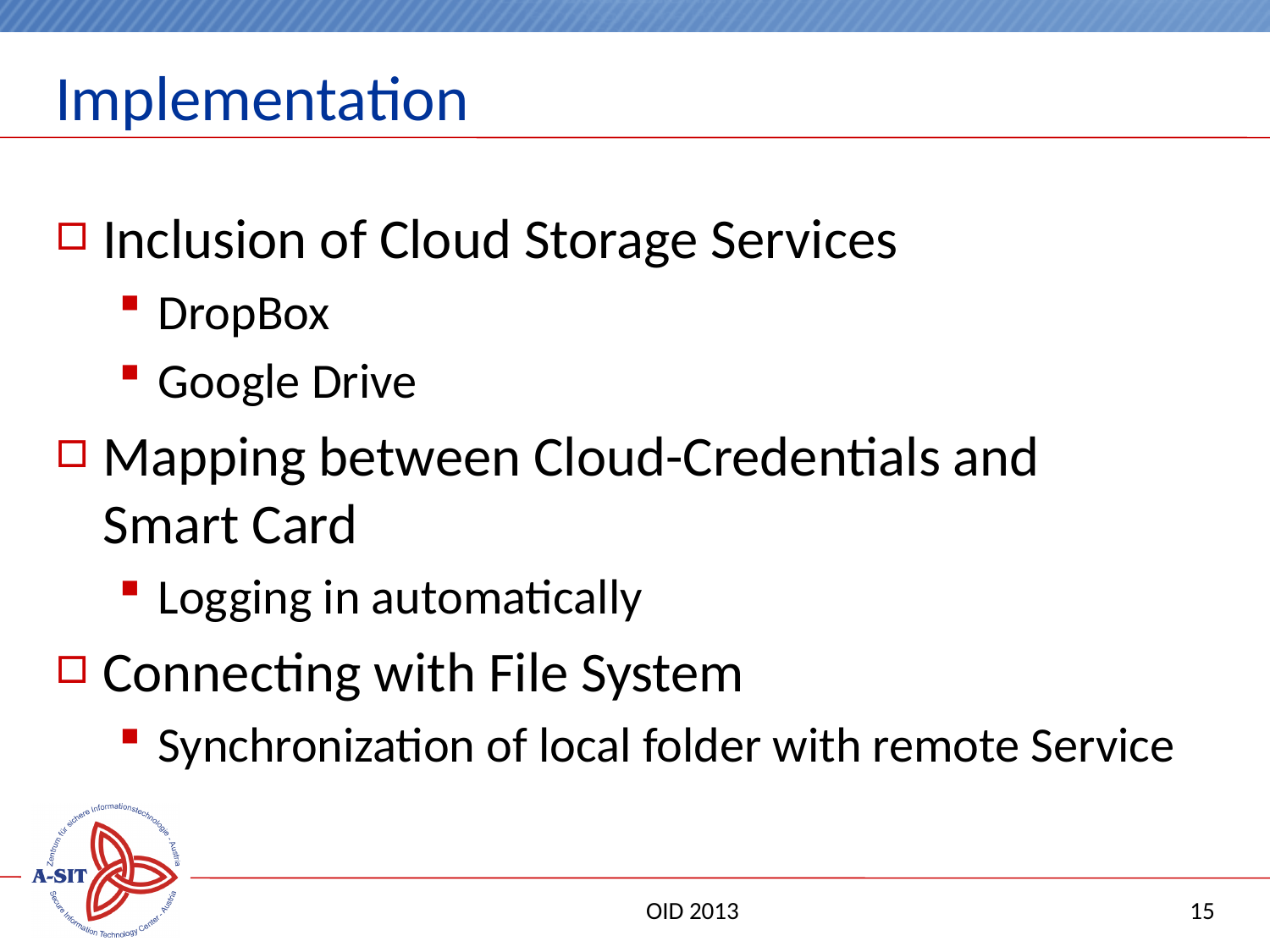

# Implementation
Inclusion of Cloud Storage Services
DropBox
Google Drive
Mapping between Cloud-Credentials and
Smart Card
Logging in automatically
Connecting with File System
Synchronization of local folder with remote Service

OID 2013
15